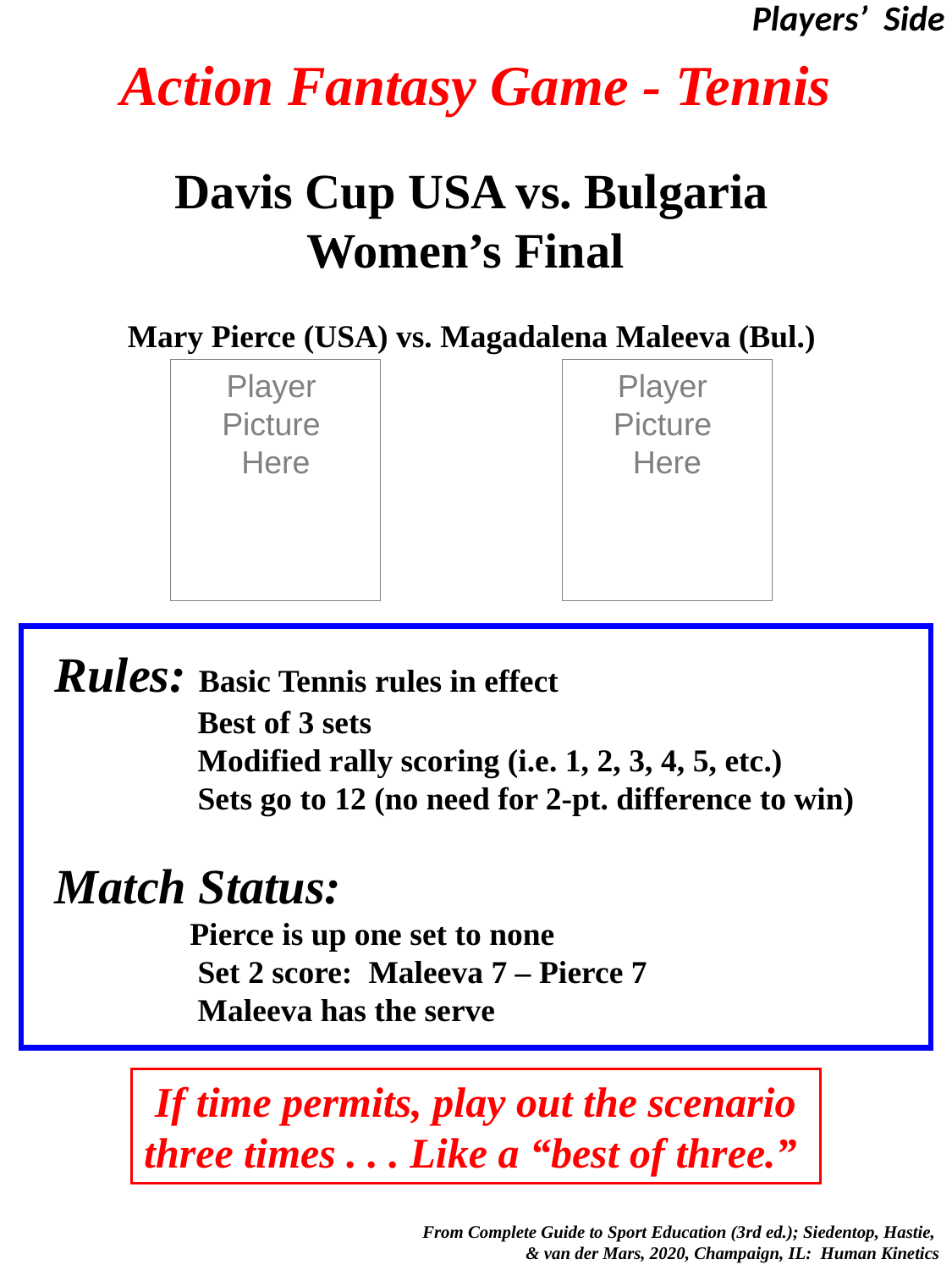

Players’  Side
# Action Fantasy Game - Tennis
Davis Cup USA vs. Bulgaria
Women’s Final

Mary Pierce (USA) vs. Magadalena Maleeva (Bul.)
Player
Picture
Here

Player
Picture
Here

Rules: Basic Tennis rules in effect
	  Best of 3 sets
	  Modified rally scoring (i.e. 1, 2, 3, 4, 5, etc.)
	  Sets go to 12 (no need for 2-pt. difference to win)

Match Status:
	 Pierce is up one set to none
	  Set 2 score:  Maleeva 7 – Pierce 7
	  Maleeva has the serve
If time permits, play out the scenario
three times . . . Like a “best of three.”
 From Complete Guide to Sport Education (3rd ed.); Siedentop, Hastie,
& van der Mars, 2020, Champaign, IL:  Human Kinetics